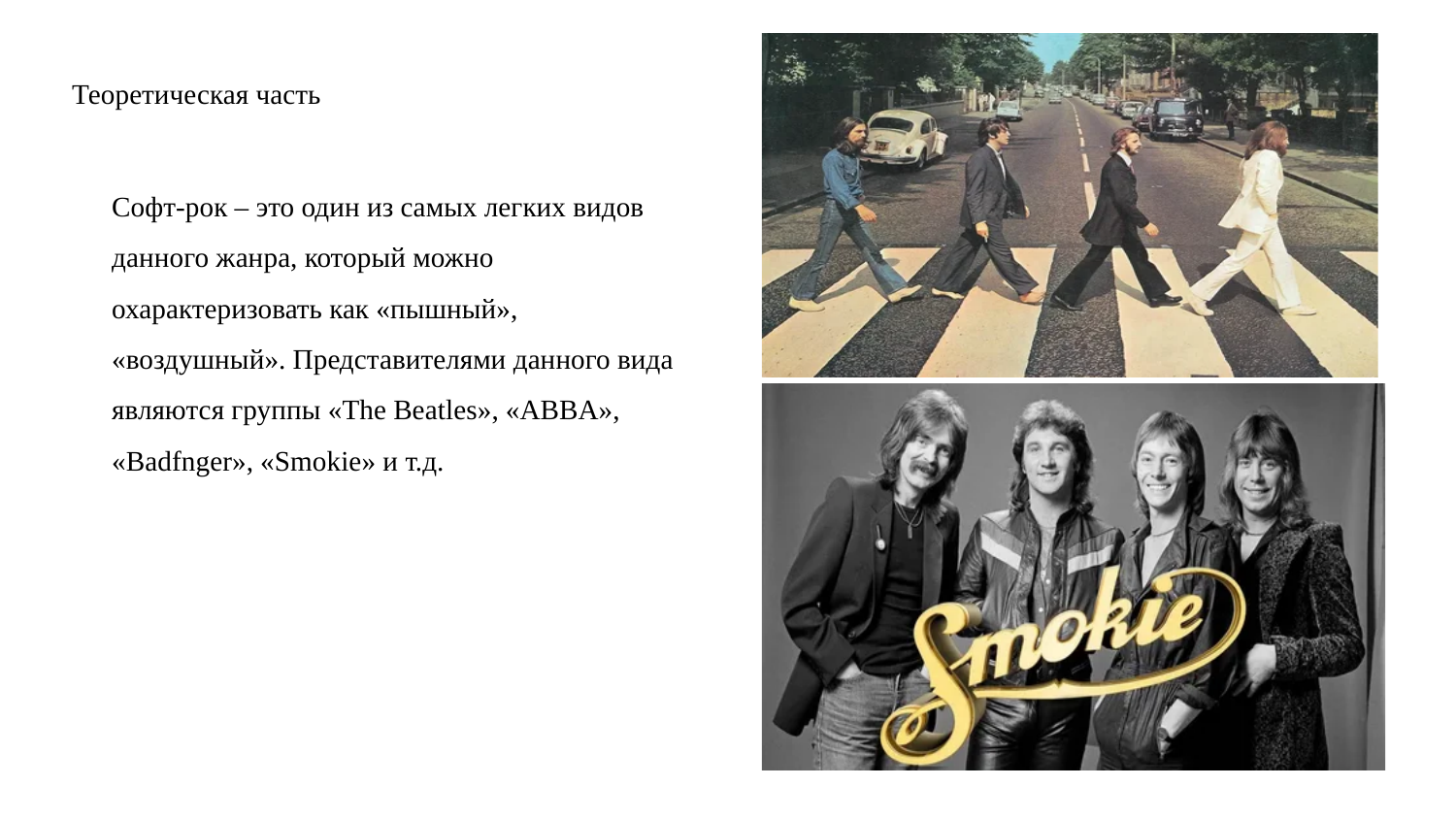

Теоретическая часть
Софт-рок – это один из самых легких видов данного жанра, который можно охарактеризовать как «пышный», «воздушный». Представителями данного вида являются группы «The Beatles», «ABBA», «Badfnger», «Smokie» и т.д.